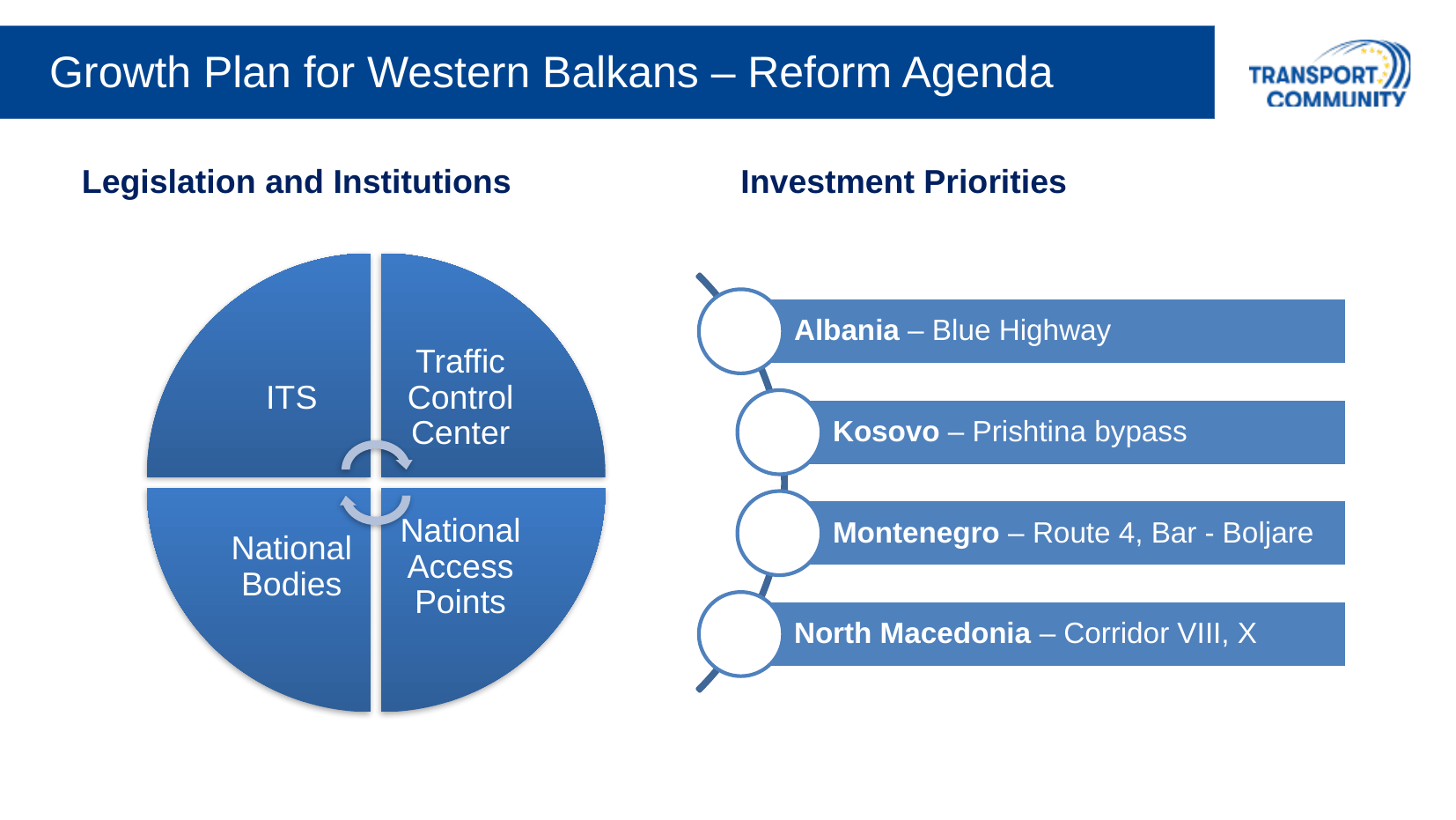

# Growth Plan for Western Balkans – Reform Agenda
Legislation and Institutions
Investment Priorities

ITS
Traffic Control Center
National Access Points
National Bodies
Albania – Blue Highway
Kosovo – Prishtina bypass
Montenegro – Route 4, Bar - Boljare
North Macedonia – Corridor VIII, X